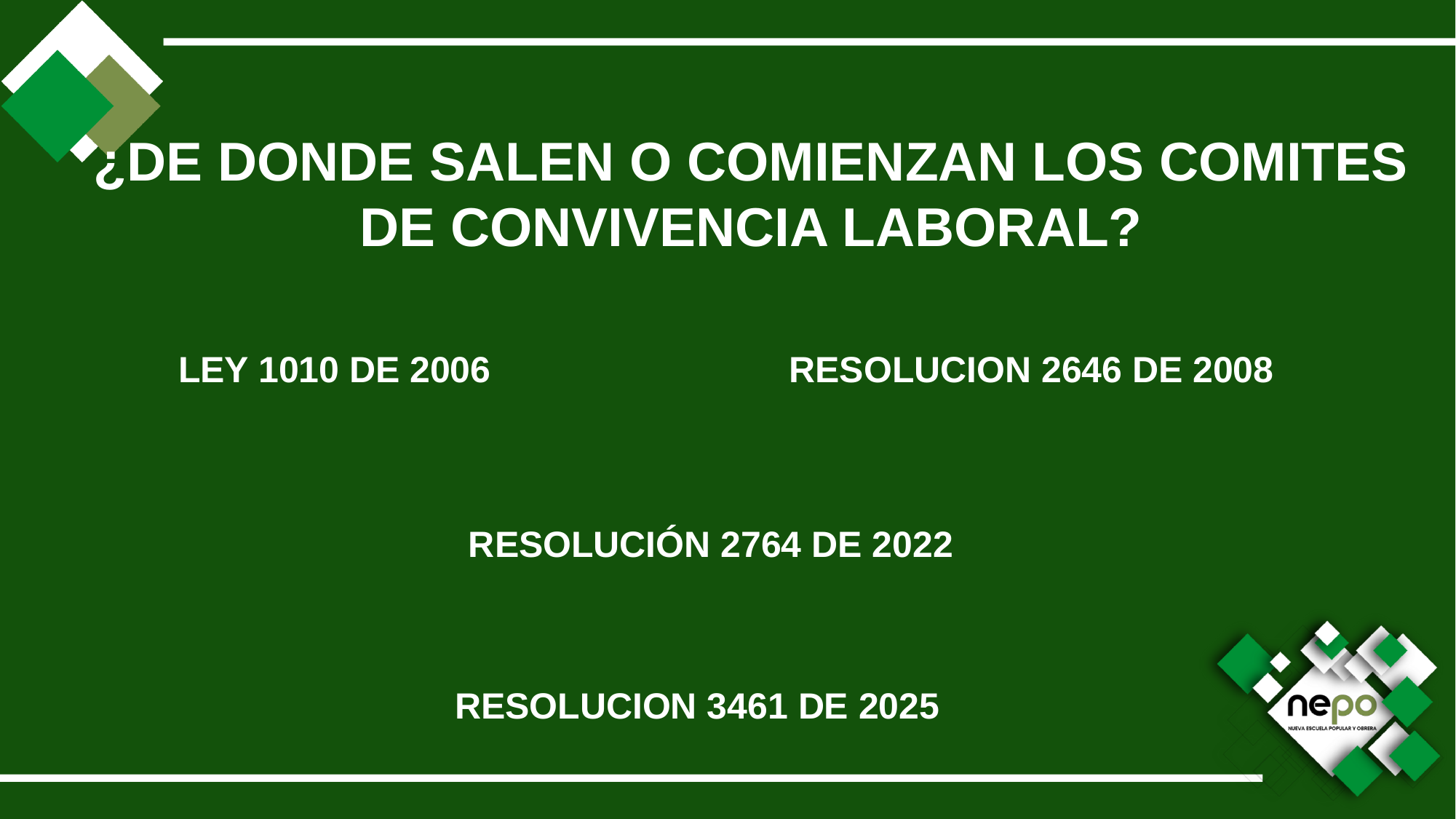

¿DE DONDE SALEN O COMIENZAN LOS COMITES DE CONVIVENCIA LABORAL?
LEY 1010 DE 2006
RESOLUCION 2646 DE 2008
RESOLUCIÓN 2764 DE 2022
RESOLUCION 3461 DE 2025